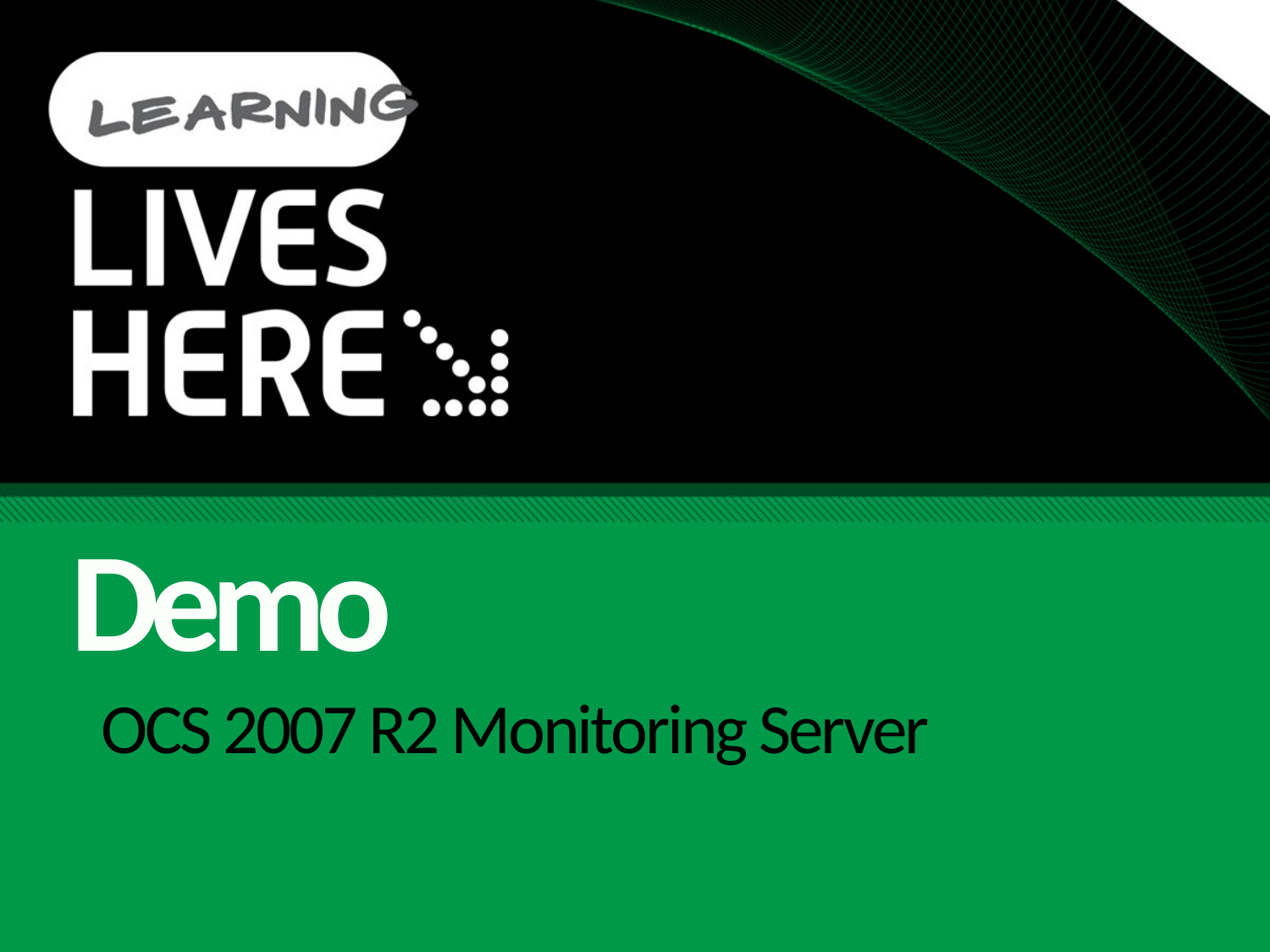

Demo
# OCS 2007 R2 Monitoring Server